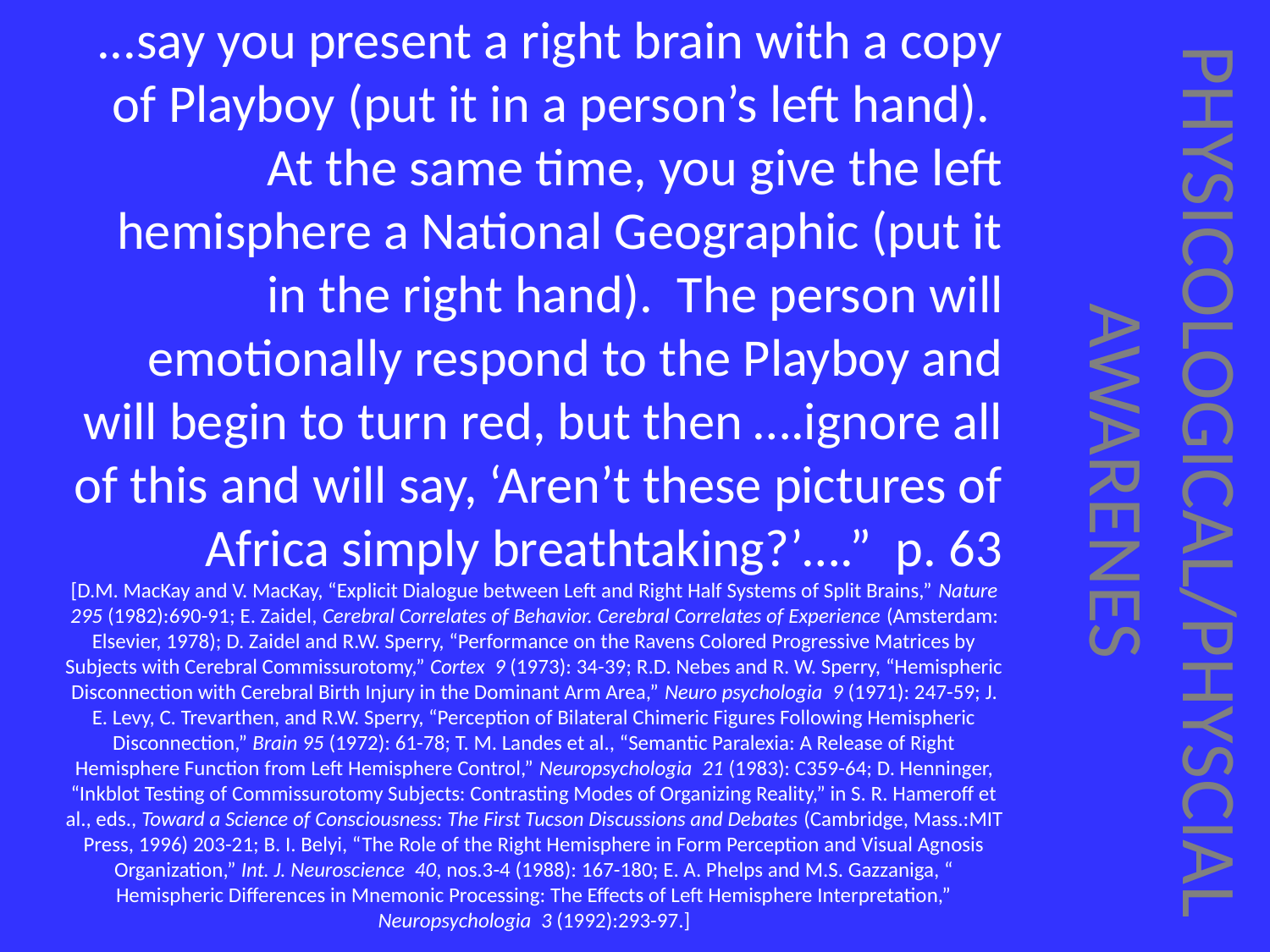

...say you present a right brain with a copy of Playboy (put it in a person’s left hand).  At the same time, you give the left hemisphere a National Geographic (put it in the right hand).  The person will emotionally respond to the Playboy and will begin to turn red, but then ….ignore all of this and will say, ‘Aren’t these pictures of Africa simply breathtaking?’….”  p. 63
[D.M. MacKay and V. MacKay, “Explicit Dialogue between Left and Right Half Systems of Split Brains,” Nature 295 (1982):690-91; E. Zaidel, Cerebral Correlates of Behavior. Cerebral Correlates of Experience (Amsterdam: Elsevier, 1978); D. Zaidel and R.W. Sperry, “Performance on the Ravens Colored Progressive Matrices by Subjects with Cerebral Commissurotomy,” Cortex  9 (1973): 34-39; R.D. Nebes and R. W. Sperry, “Hemispheric Disconnection with Cerebral Birth Injury in the Dominant Arm Area,” Neuro psychologia  9 (1971): 247-59; J. E. Levy, C. Trevarthen, and R.W. Sperry, “Perception of Bilateral Chimeric Figures Following Hemispheric Disconnection,” Brain 95 (1972): 61-78; T. M. Landes et al., “Semantic Paralexia: A Release of Right Hemisphere Function from Left Hemisphere Control,” Neuropsychologia  21 (1983): C359-64; D. Henninger, “Inkblot Testing of Commissurotomy Subjects: Contrasting Modes of Organizing Reality,” in S. R. Hameroff et al., eds., Toward a Science of Consciousness: The First Tucson Discussions and Debates (Cambridge, Mass.:MIT Press, 1996) 203-21; B. I. Belyi, “The Role of the Right Hemisphere in Form Perception and Visual Agnosis Organization,” Int. J. Neuroscience  40, nos.3-4 (1988): 167-180; E. A. Phelps and M.S. Gazzaniga, “ Hemispheric Differences in Mnemonic Processing: The Effects of Left Hemisphere Interpretation,” Neuropsychologia  3 (1992):293-97.]
PHYSICOLOGICAL/PHYSCIAL AWARENES